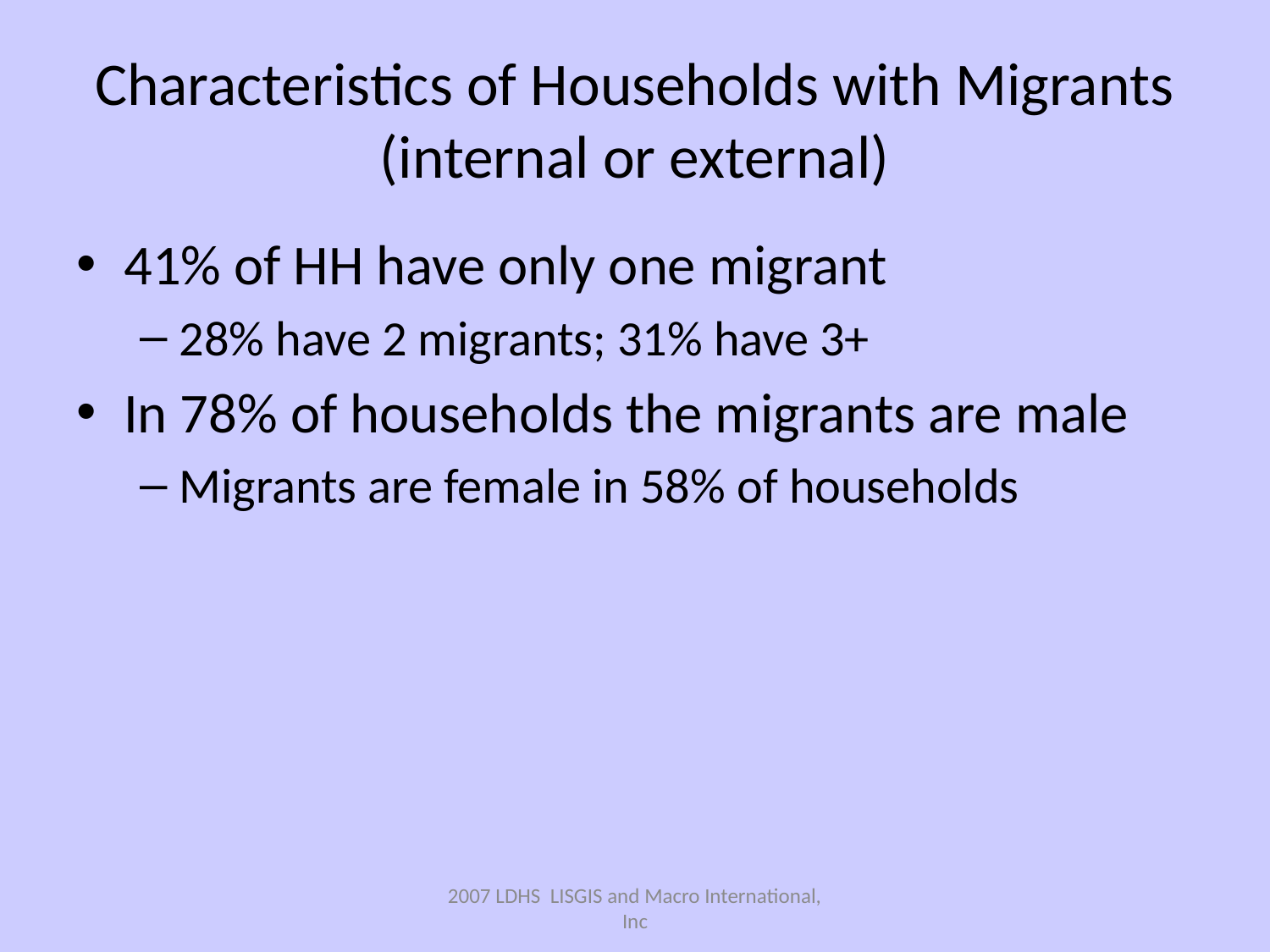

# Characteristics of Households with Migrants (internal or external)
41% of HH have only one migrant
28% have 2 migrants; 31% have 3+
In 78% of households the migrants are male
Migrants are female in 58% of households

2007 LDHS  LISGIS and Macro International, Inc